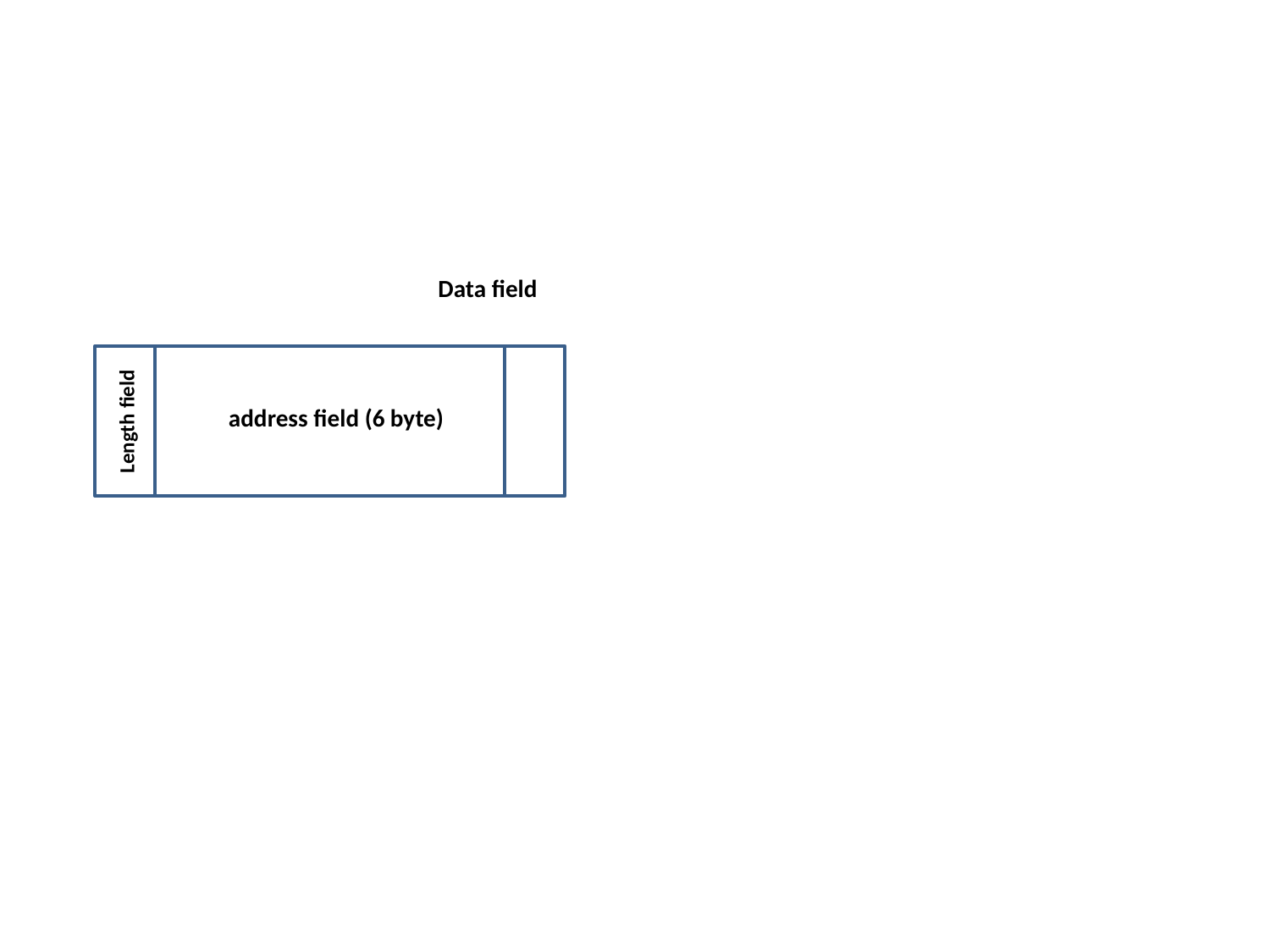

#
Data field

address field (6 byte)
Length field